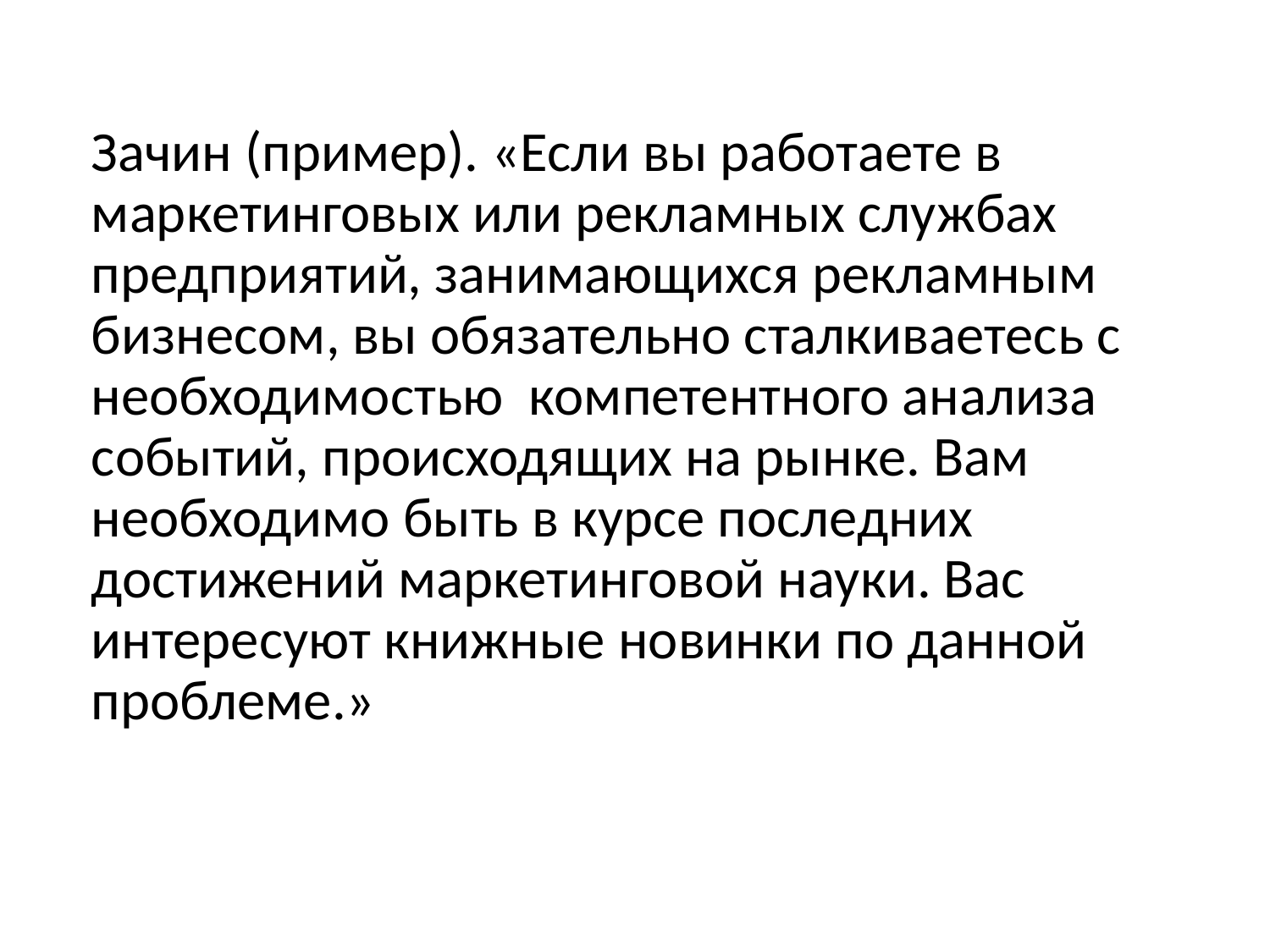

Зачин (пример). «Если вы работаете в маркетинговых или рекламных службах предприятий, занимающихся рекламным бизнесом, вы обязательно сталкиваетесь с необходимостью  компетентного анализа событий, происходящих на рынке. Вам необходимо быть в курсе последних достижений маркетинговой науки. Вас интересуют книжные новинки по данной проблеме.»